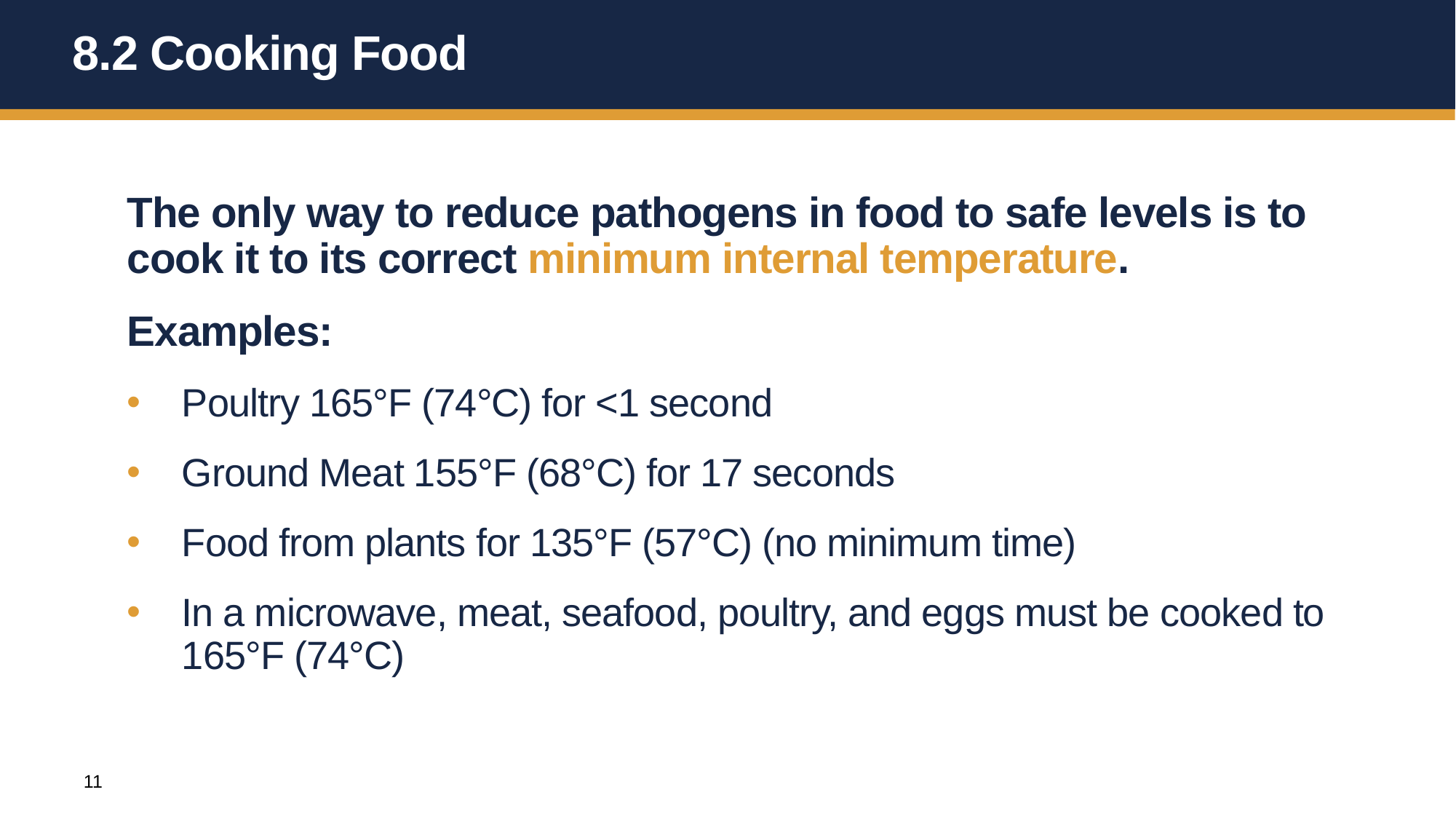

# 8.2 Cooking Food
The only way to reduce pathogens in food to safe levels is to cook it to its correct minimum internal temperature.
Examples:
Poultry 165°F (74°C) for <1 second
Ground Meat 155°F (68°C) for 17 seconds
Food from plants for 135°F (57°C) (no minimum time)
In a microwave, meat, seafood, poultry, and eggs must be cooked to 165°F (74°C)

11